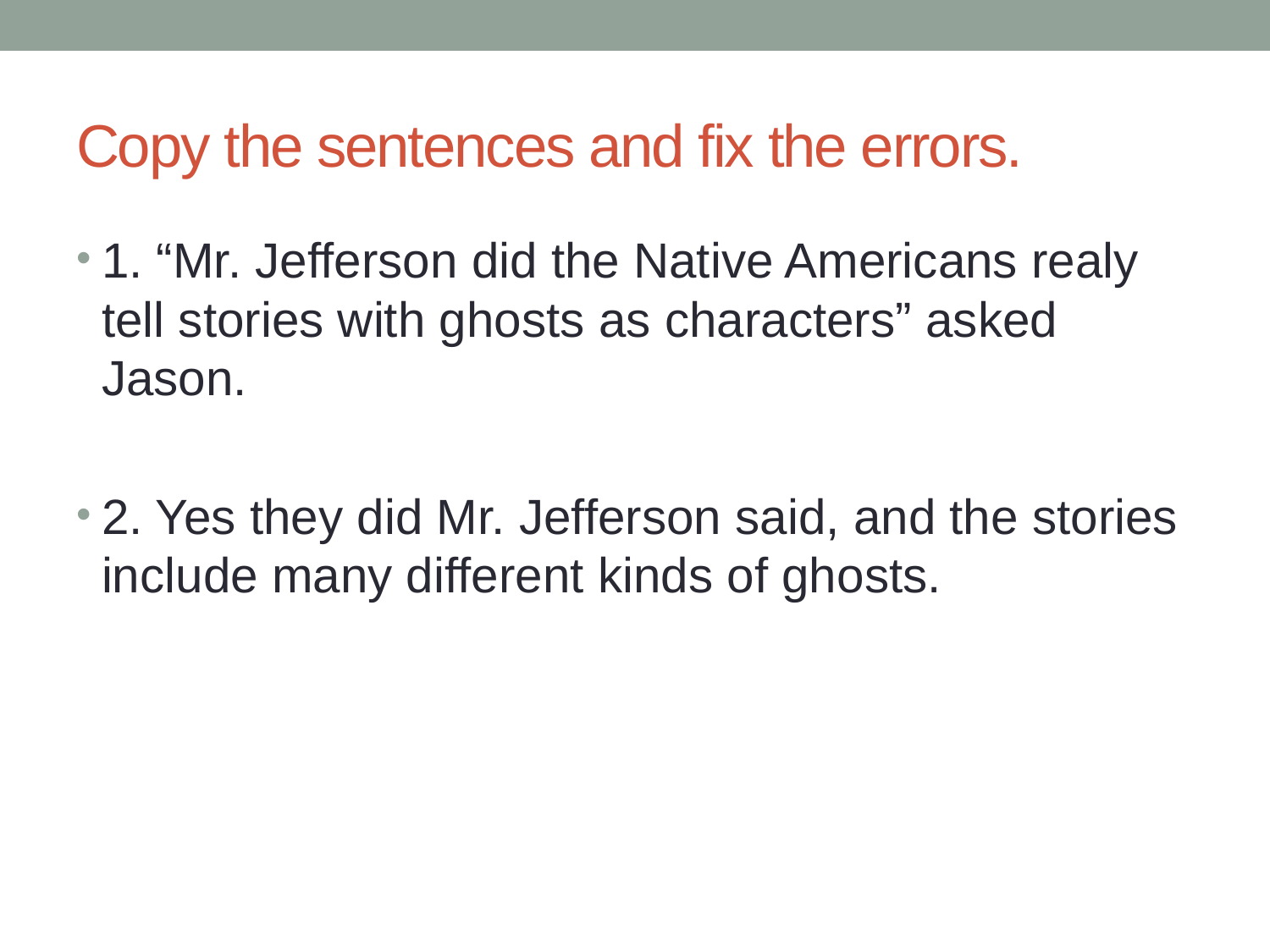

# Copy the sentences and fix the errors.
1. “Mr. Jefferson did the Native Americans realy tell stories with ghosts as characters” asked Jason.

2. Yes they did Mr. Jefferson said, and the stories include many different kinds of ghosts.